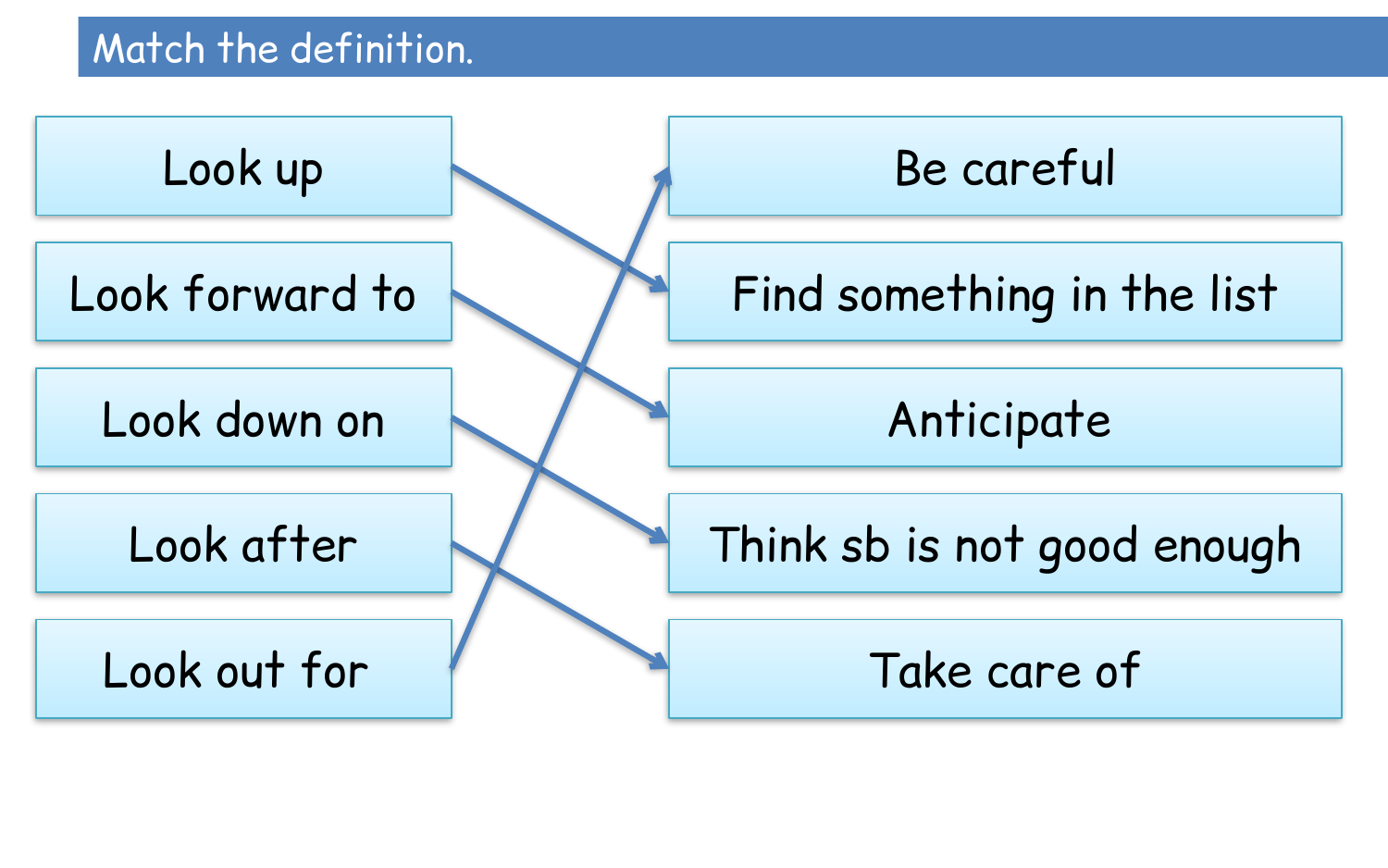

Match the definition.
Look up
Be careful
Look forward to
Find something in the list
Look down on
Anticipate
Look after
Think sb is not good enough
Look out for
Take care of